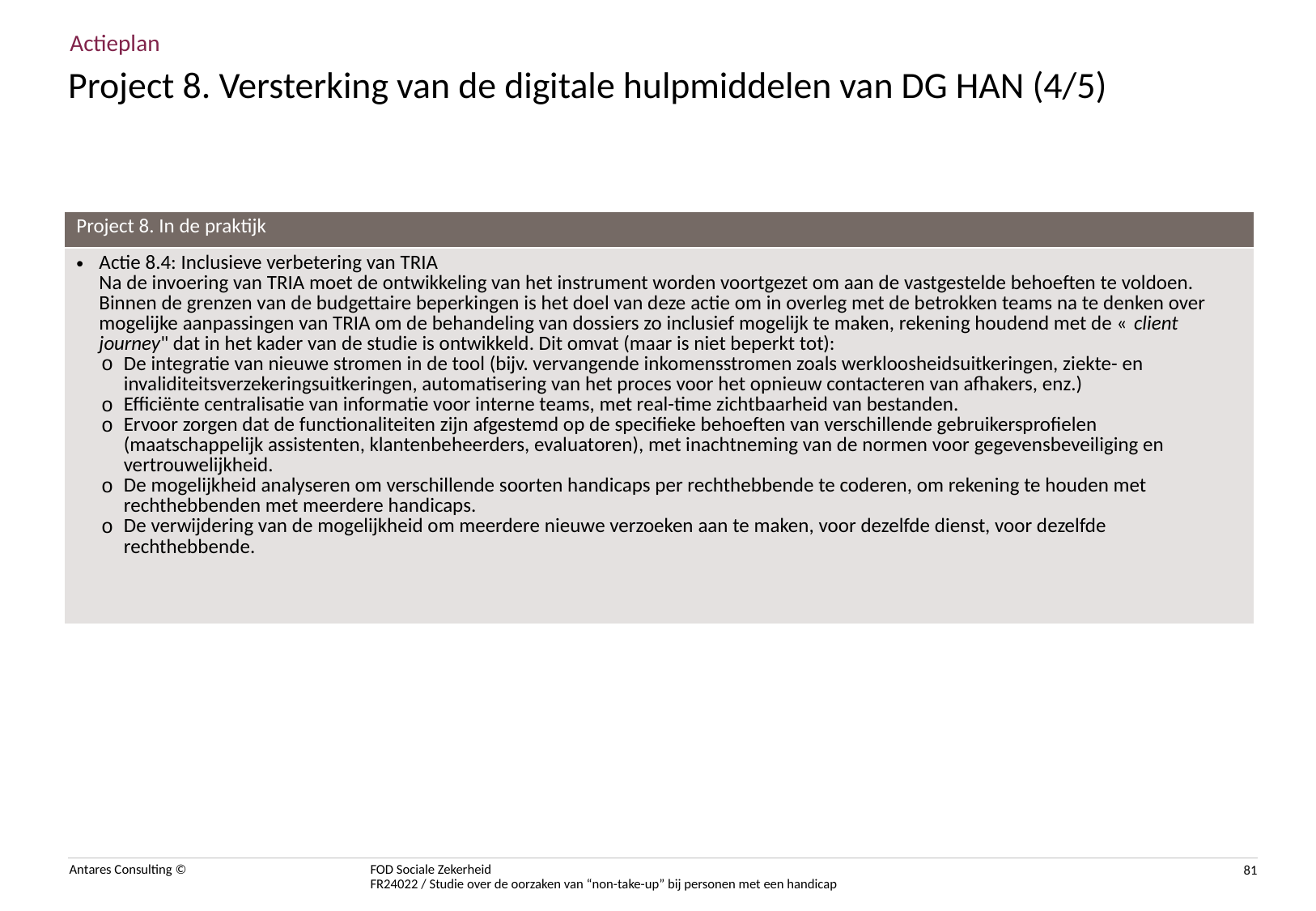

Actieplan
# Project 8. Versterking van de digitale hulpmiddelen van DG HAN (4/5)
| Project 8. In de praktijk |
| --- |
| Actie 8.4: Inclusieve verbetering van TRIA Na de invoering van TRIA moet de ontwikkeling van het instrument worden voortgezet om aan de vastgestelde behoeften te voldoen. Binnen de grenzen van de budgettaire beperkingen is het doel van deze actie om in overleg met de betrokken teams na te denken over mogelijke aanpassingen van TRIA om de behandeling van dossiers zo inclusief mogelijk te maken, rekening houdend met de « client journey" dat in het kader van de studie is ontwikkeld. Dit omvat (maar is niet beperkt tot): De integratie van nieuwe stromen in de tool (bijv. vervangende inkomensstromen zoals werkloosheidsuitkeringen, ziekte- en invaliditeitsverzekeringsuitkeringen, automatisering van het proces voor het opnieuw contacteren van afhakers, enz.) Efficiënte centralisatie van informatie voor interne teams, met real-time zichtbaarheid van bestanden. Ervoor zorgen dat de functionaliteiten zijn afgestemd op de specifieke behoeften van verschillende gebruikersprofielen (maatschappelijk assistenten, klantenbeheerders, evaluatoren), met inachtneming van de normen voor gegevensbeveiliging en vertrouwelijkheid. De mogelijkheid analyseren om verschillende soorten handicaps per rechthebbende te coderen, om rekening te houden met rechthebbenden met meerdere handicaps. De verwijdering van de mogelijkheid om meerdere nieuwe verzoeken aan te maken, voor dezelfde dienst, voor dezelfde rechthebbende. |